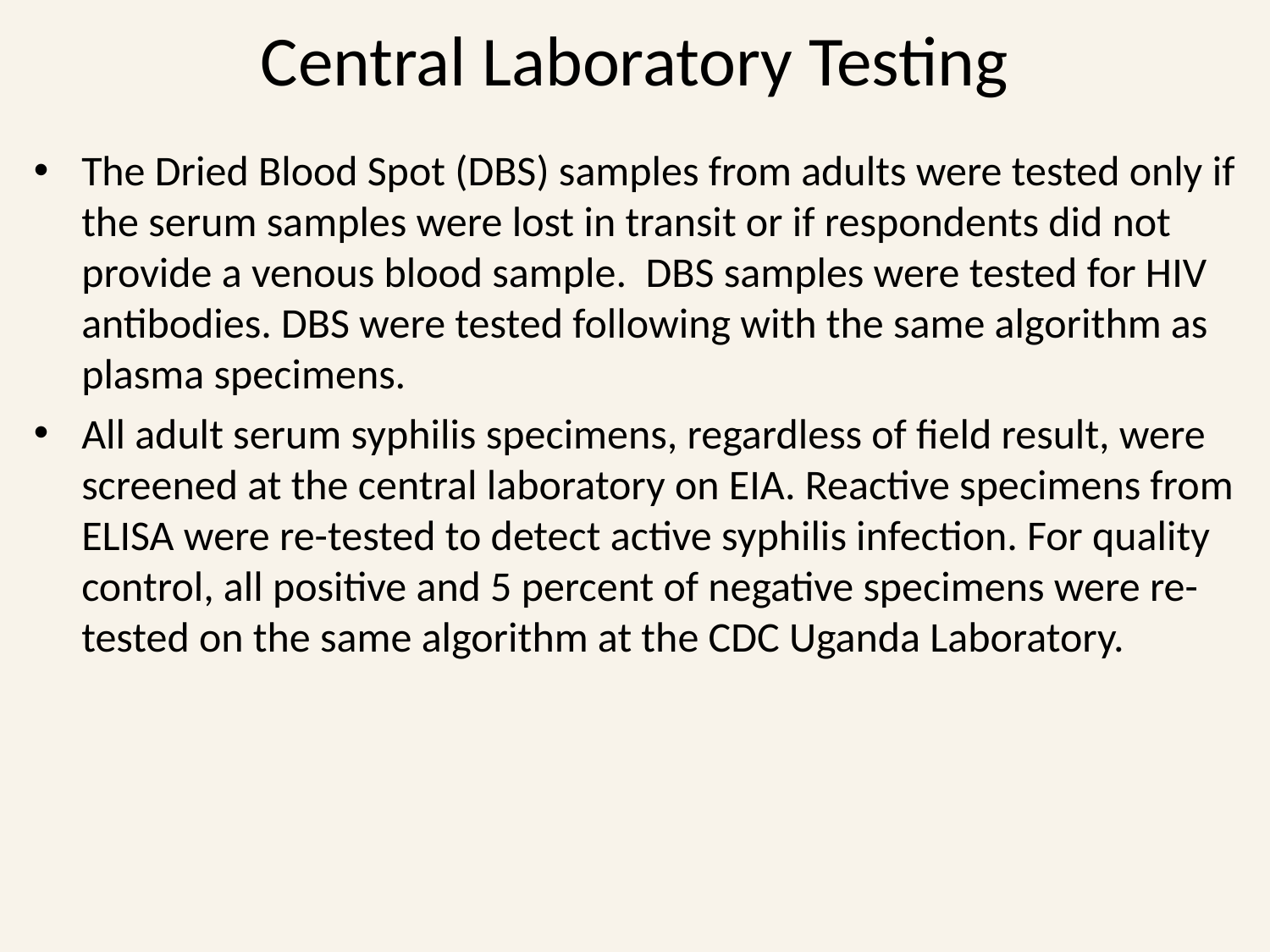

# Central Laboratory Testing
The Dried Blood Spot (DBS) samples from adults were tested only if the serum samples were lost in transit or if respondents did not provide a venous blood sample.  DBS samples were tested for HIV antibodies. DBS were tested following with the same algorithm as plasma specimens.
All adult serum syphilis specimens, regardless of field result, were screened at the central laboratory on EIA. Reactive specimens from ELISA were re-tested to detect active syphilis infection. For quality control, all positive and 5 percent of negative specimens were re-tested on the same algorithm at the CDC Uganda Laboratory.